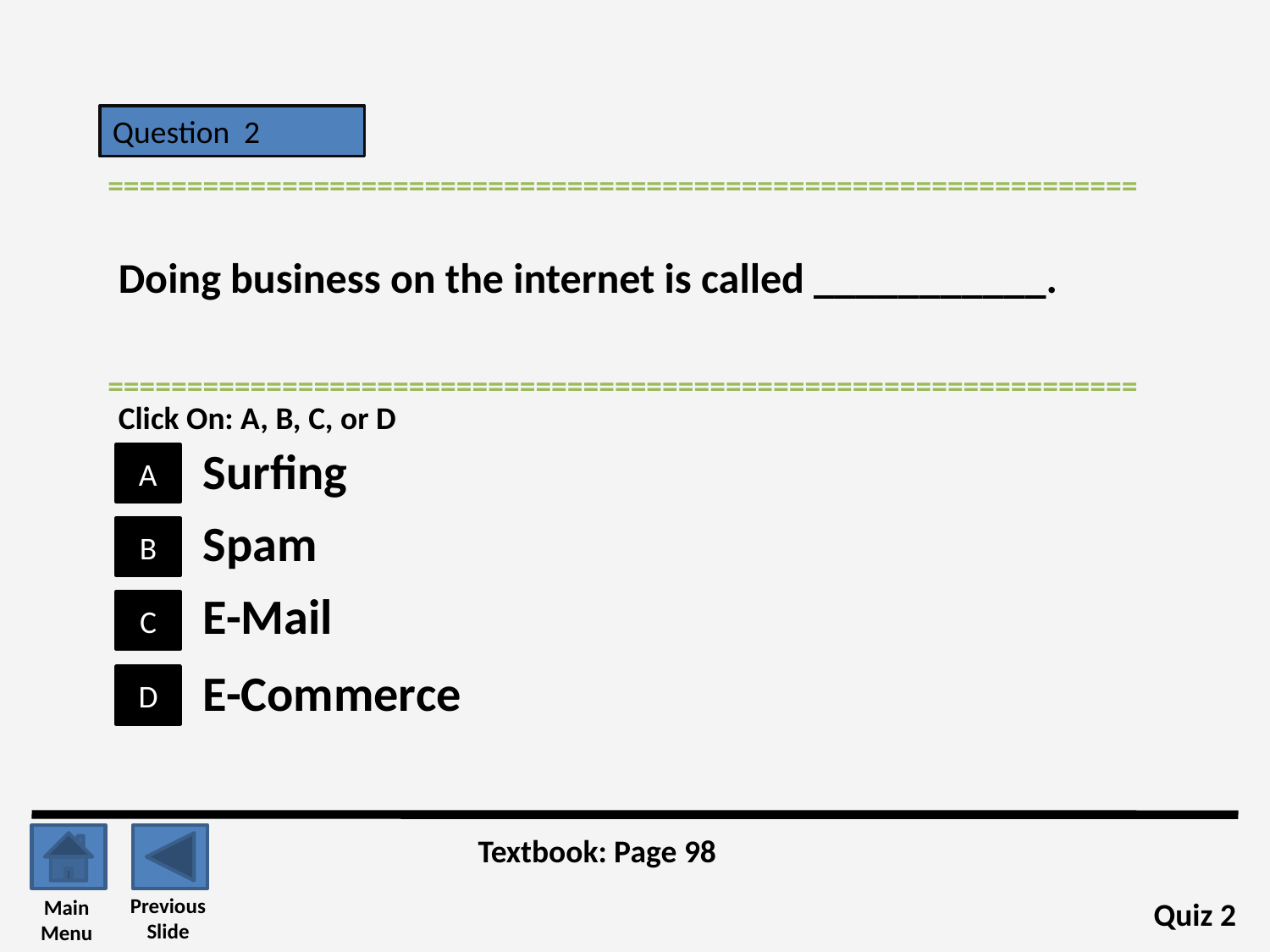

Question  2
=================================================================
Doing business on the internet is called ___________.
=================================================================
Click On: A, B, C, or D
Surfing
A
Spam
B
E-Mail
C
E-Commerce
D

Textbook: Page 98
Previous
Slide
Main
Menu
Quiz 2